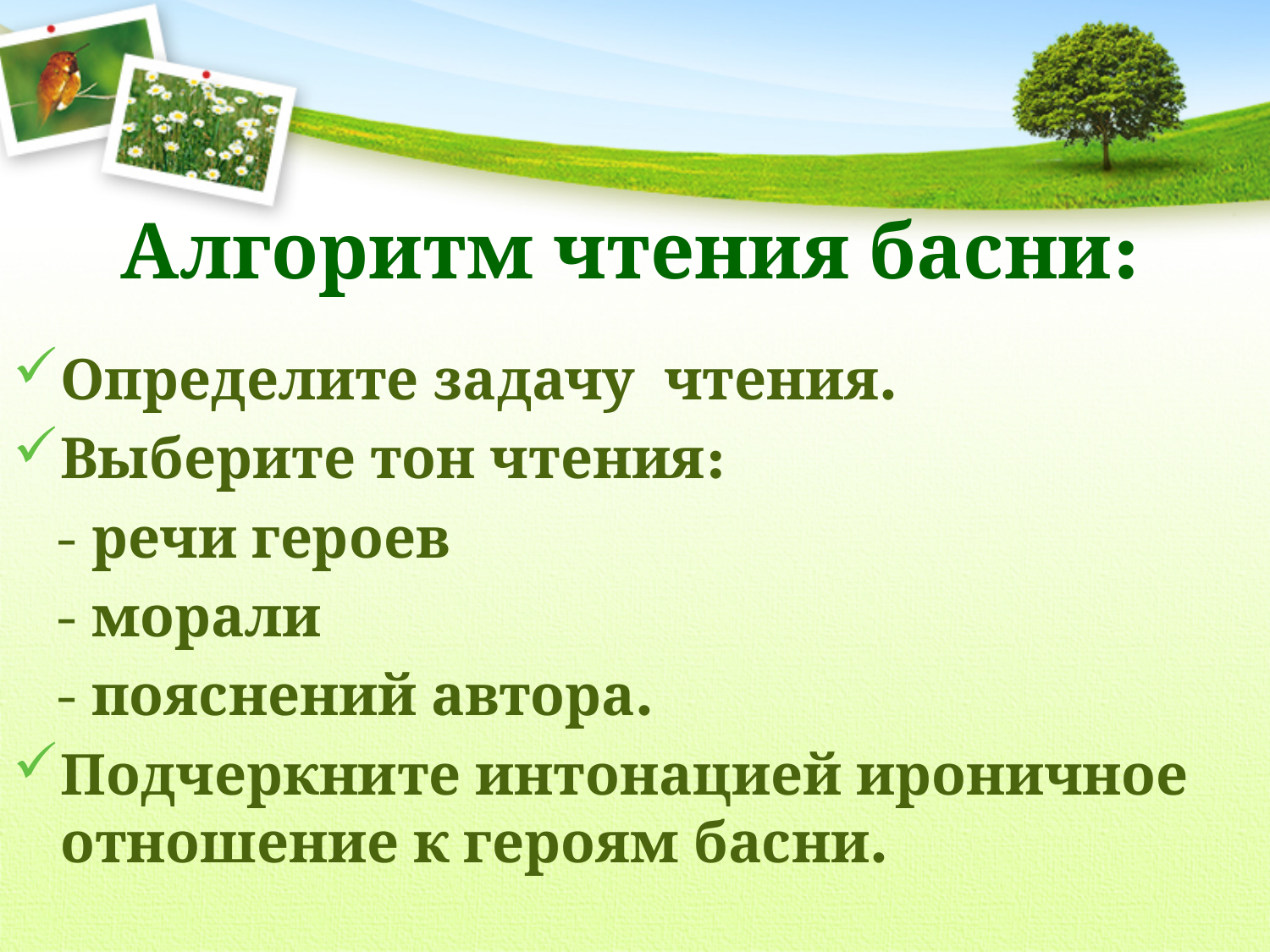

Алгоритм чтения басни:
Определите задачу  чтения.
Выберите тон чтения:
   - речи героев
   - морали
   - пояснений автора.
Подчеркните интонацией ироничное отношение к героям басни.